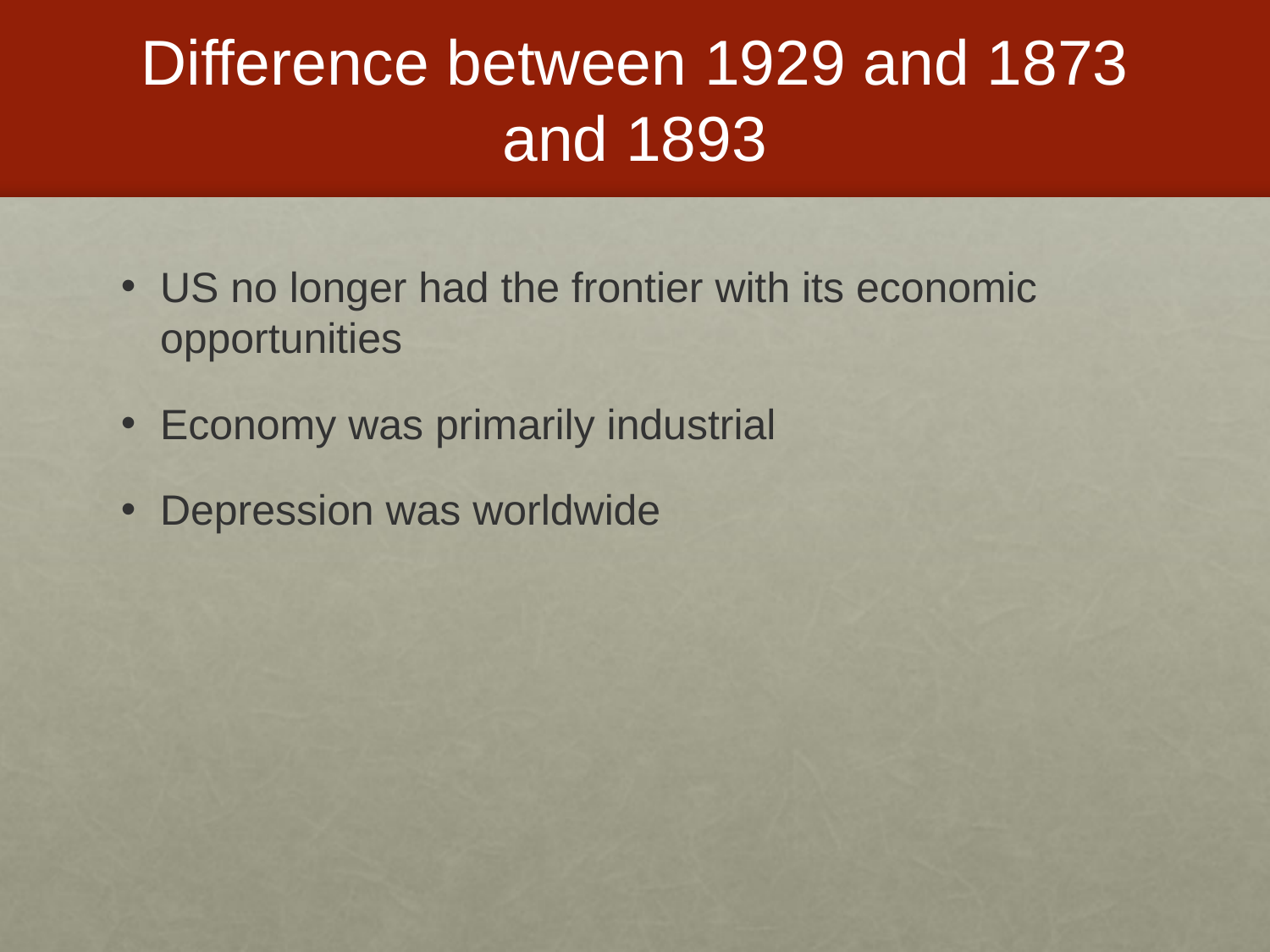

# Difference between 1929 and 1873 and 1893
US no longer had the frontier with its economic opportunities
Economy was primarily industrial
Depression was worldwide